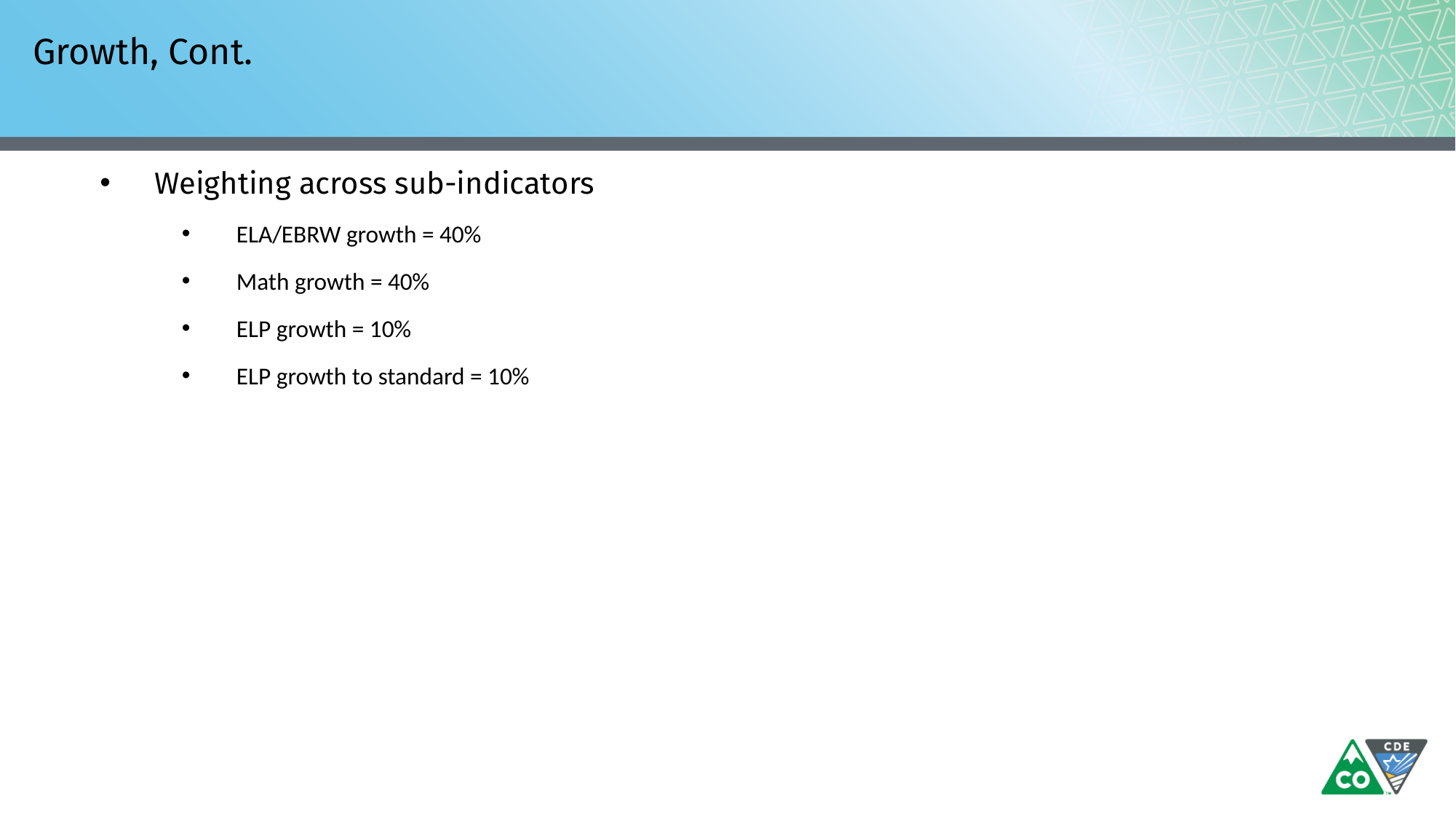

# Growth, Cont.
Weighting across sub-indicators
ELA/EBRW growth = 40%
Math growth = 40%
ELP growth = 10%
ELP growth to standard = 10%